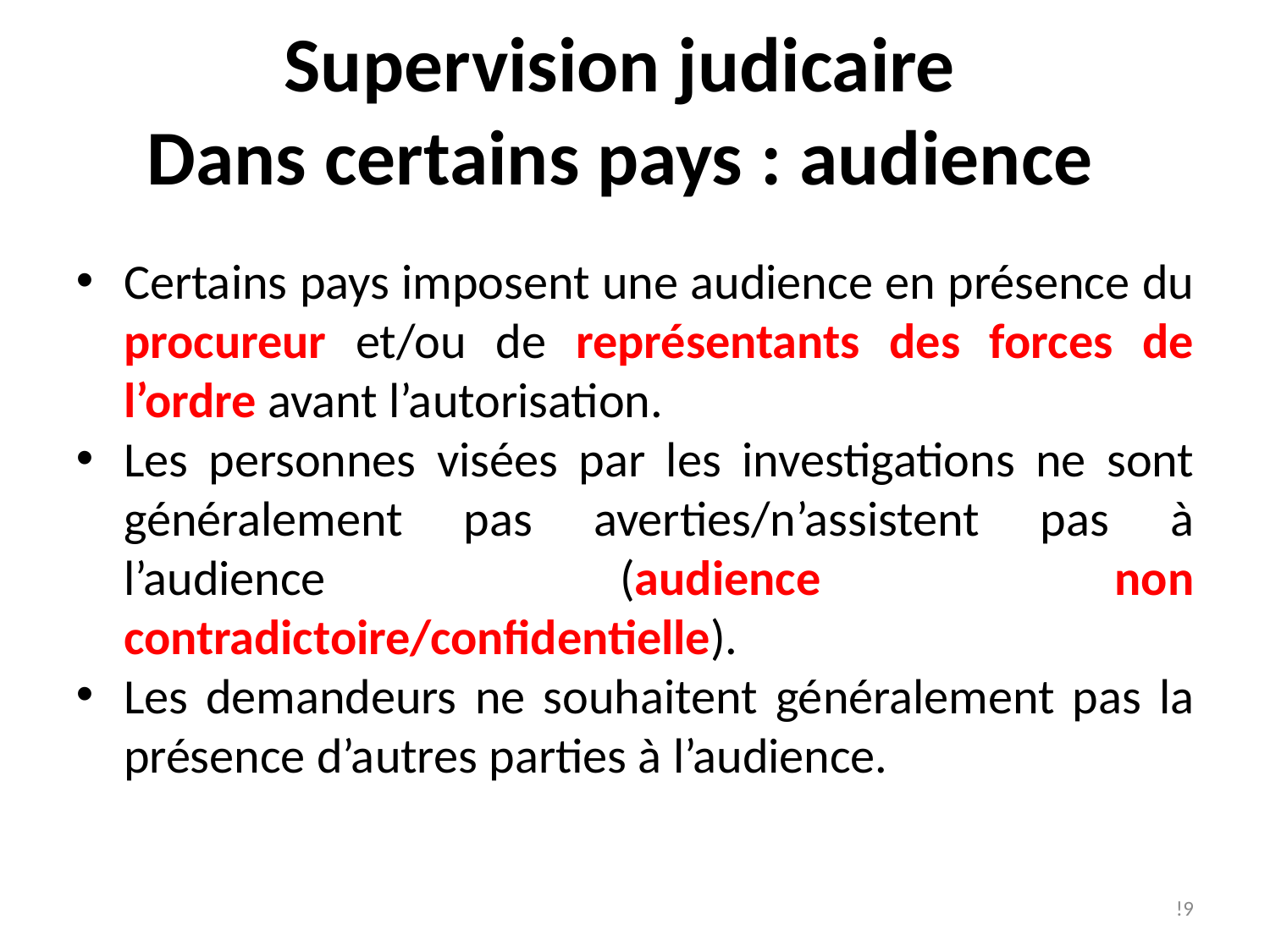

# Supervision judicaire Dans certains pays : audience
Certains pays imposent une audience en présence du procureur et/ou de représentants des forces de l’ordre avant l’autorisation.
Les personnes visées par les investigations ne sont généralement pas averties/n’assistent pas à l’audience (audience non contradictoire/confidentielle).
Les demandeurs ne souhaitent généralement pas la présence d’autres parties à l’audience.
!9